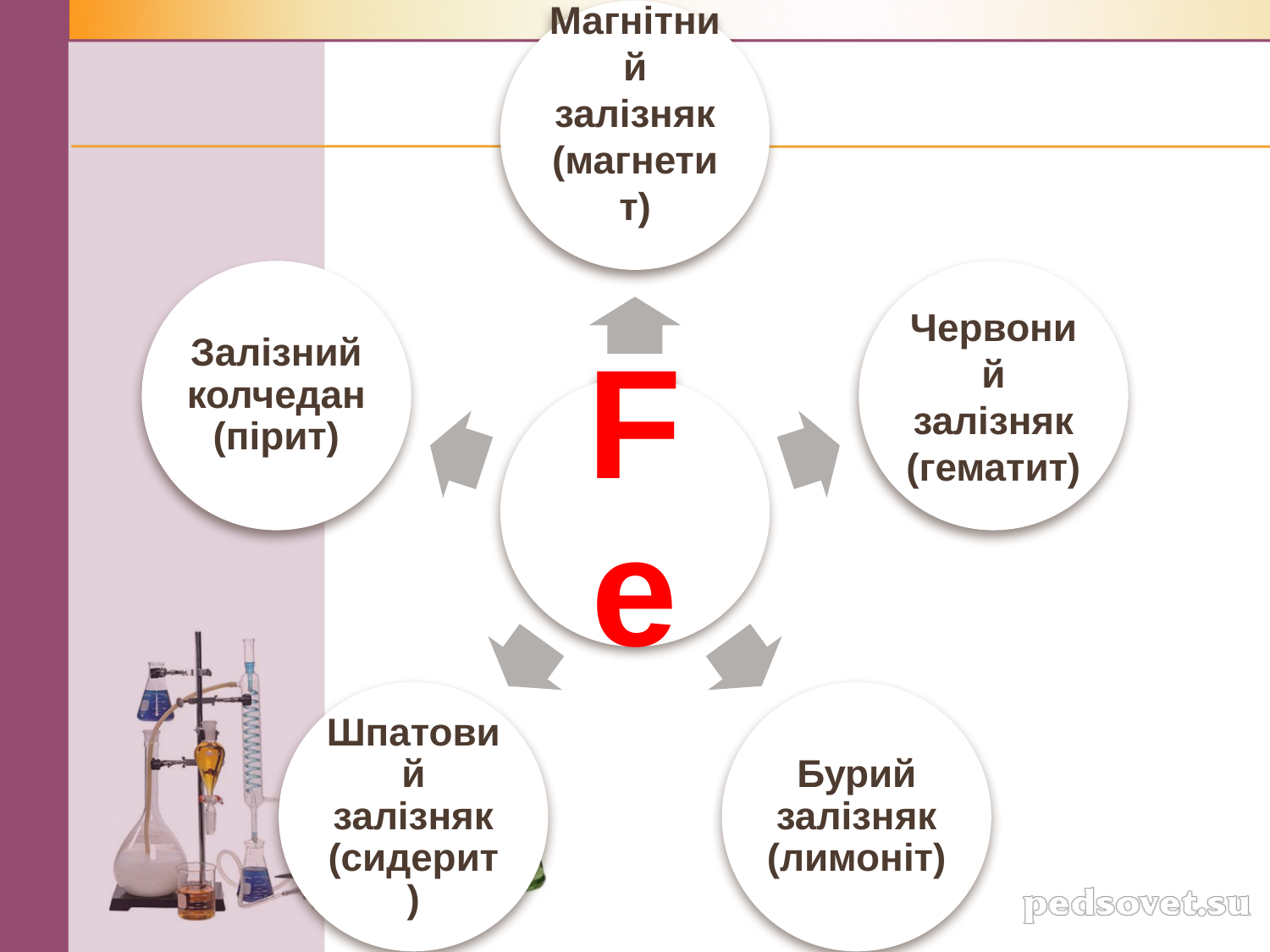

Fe

Магнітний залізняк
(магнетит)

Червоний залізняк
(гематит)

Бурий залізняк (лимоніт)

Шпатовий залізняк (сидерит)

Залізний колчедан (пірит)